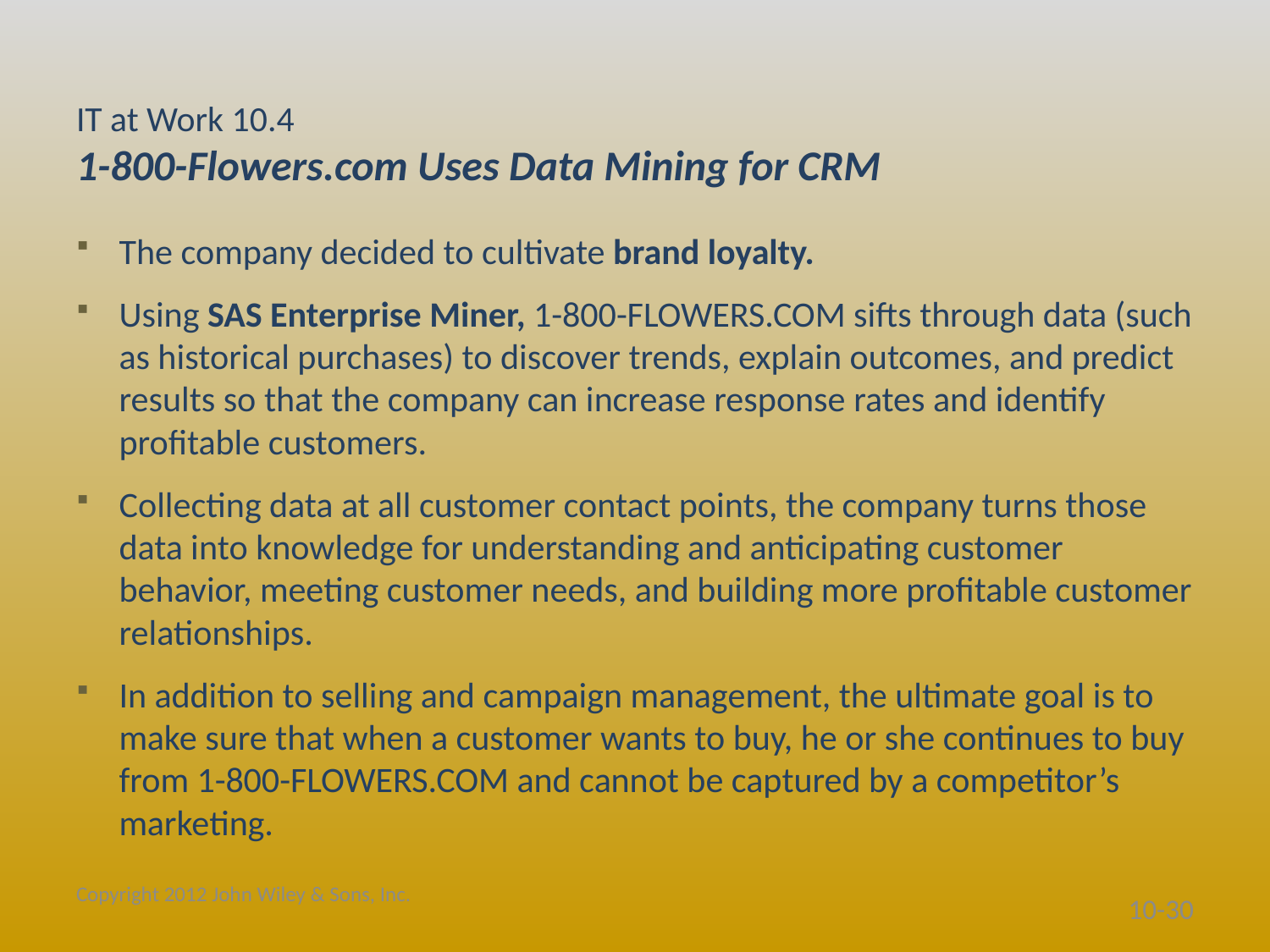

# IT at Work 10.4 1-800-Flowers.com Uses Data Mining for CRM
The company decided to cultivate brand loyalty.
Using SAS Enterprise Miner, 1-800-FLOWERS.COM sifts through data (such as historical purchases) to discover trends, explain outcomes, and predict results so that the company can increase response rates and identify profitable customers.
Collecting data at all customer contact points, the company turns those data into knowledge for understanding and anticipating customer behavior, meeting customer needs, and building more profitable customer relationships.
In addition to selling and campaign management, the ultimate goal is to make sure that when a customer wants to buy, he or she continues to buy from 1-800-FLOWERS.COM and cannot be captured by a competitor’s marketing.
Copyright 2012 John Wiley & Sons, Inc.
10-30